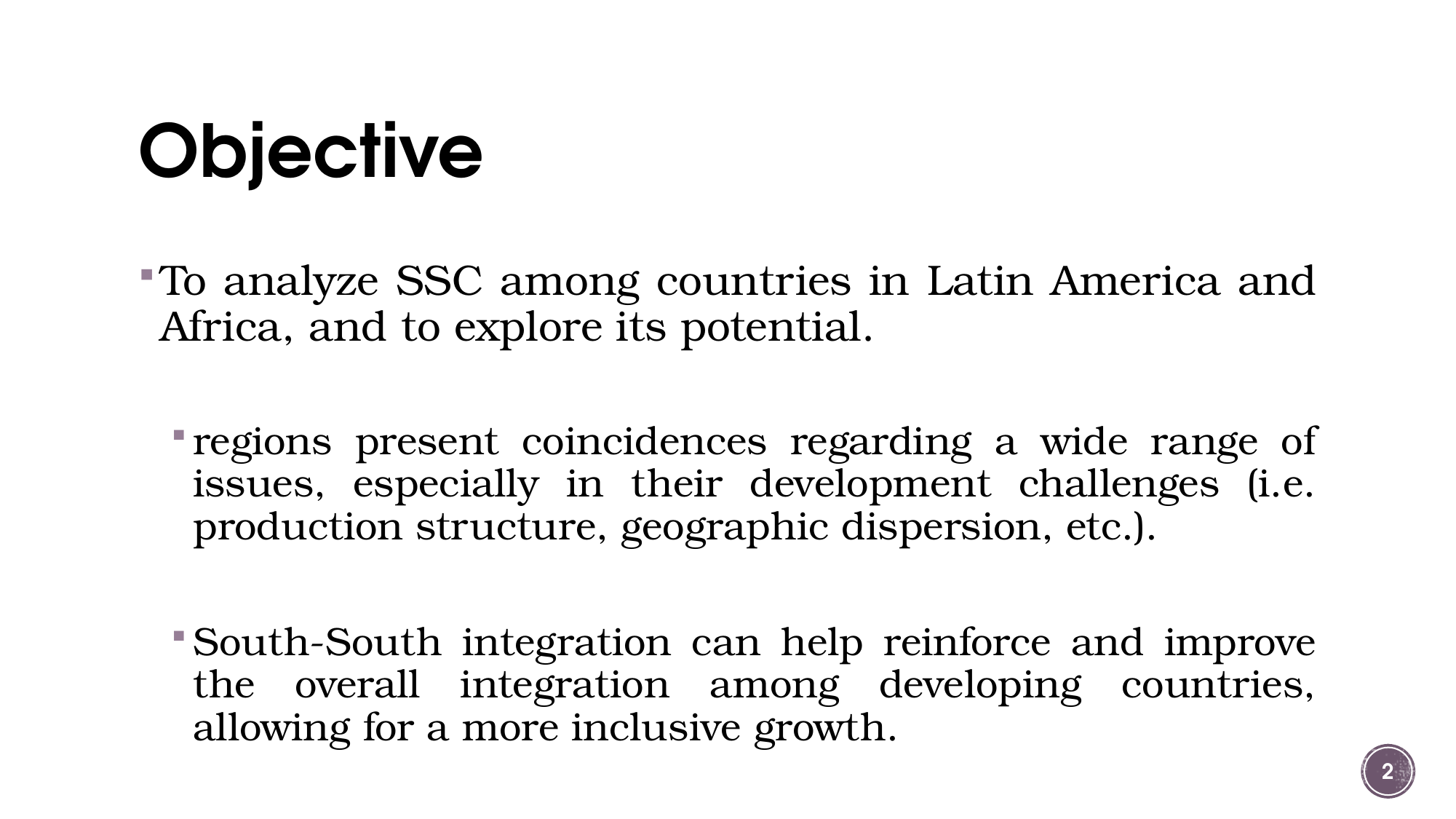

# Objective
To analyze SSC among countries in Latin America and Africa, and to explore its potential.

regions present coincidences regarding a wide range of issues, especially in their development challenges (i.e. production structure, geographic dispersion, etc.).

South-South integration can help reinforce and improve the overall integration among developing countries, allowing for a more inclusive growth.

2